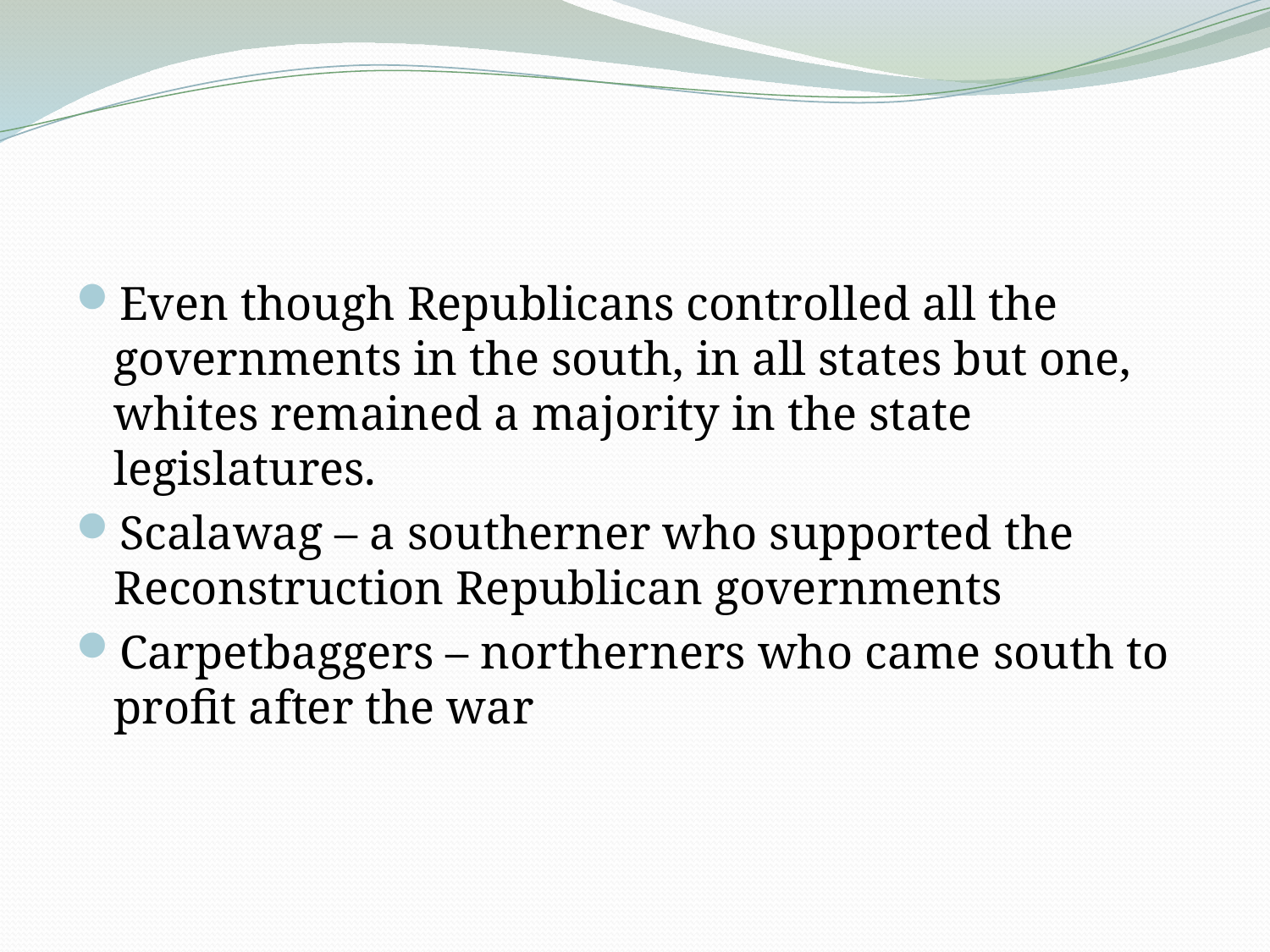

#
Even though Republicans controlled all the governments in the south, in all states but one, whites remained a majority in the state legislatures.
Scalawag – a southerner who supported the Reconstruction Republican governments
Carpetbaggers – northerners who came south to profit after the war